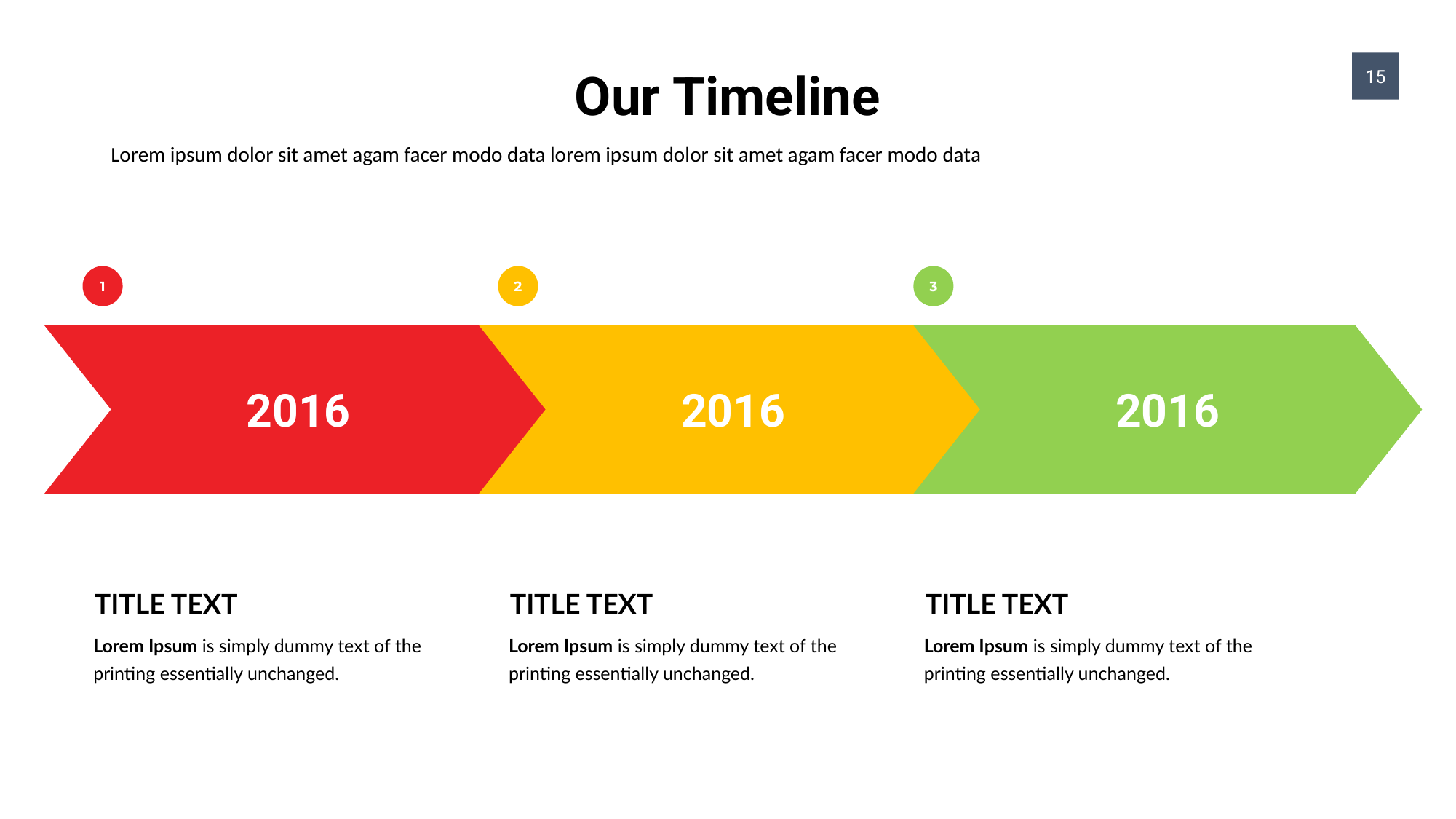

Our Timeline
15
Lorem ipsum dolor sit amet agam facer modo data lorem ipsum dolor sit amet agam facer modo data

1

2

3

2016
2016
2016
TITLE TEXT
Lorem Ipsum is simply dummy text of the printing essentially unchanged.
TITLE TEXT
Lorem Ipsum is simply dummy text of the printing essentially unchanged.
TITLE TEXT
Lorem Ipsum is simply dummy text of the printing essentially unchanged.